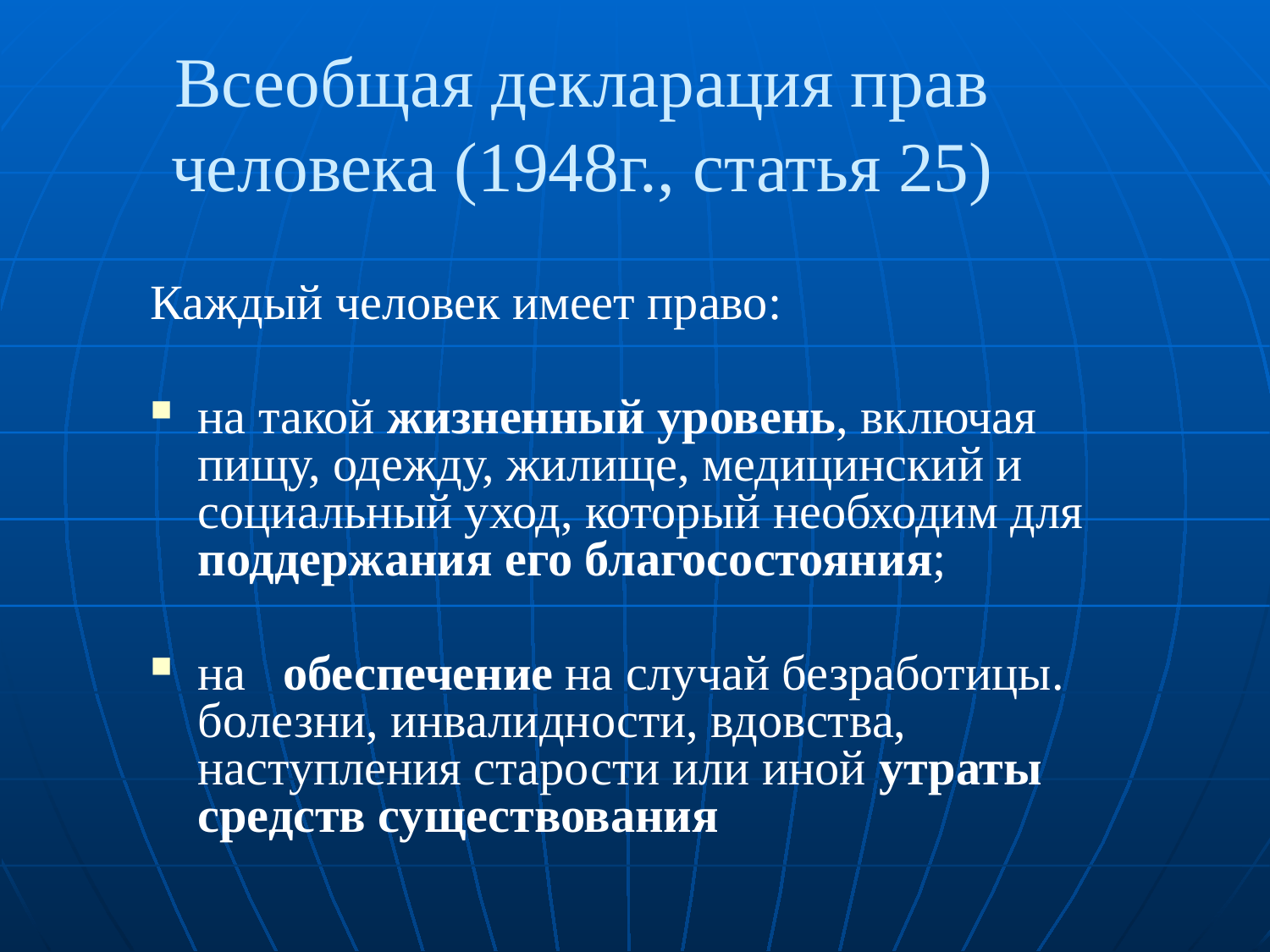

# Всеобщая декларация прав человека (1948г., статья 25)
Каждый человек имеет право:

на такой жизненный уровень, включая пищу, одежду, жилище, медицинский и социальный уход, который необходим для поддержания его благосостояния;

на   обеспечение на случай безработицы. болезни, инвалидности, вдовства, наступления старости или иной утраты средств существования